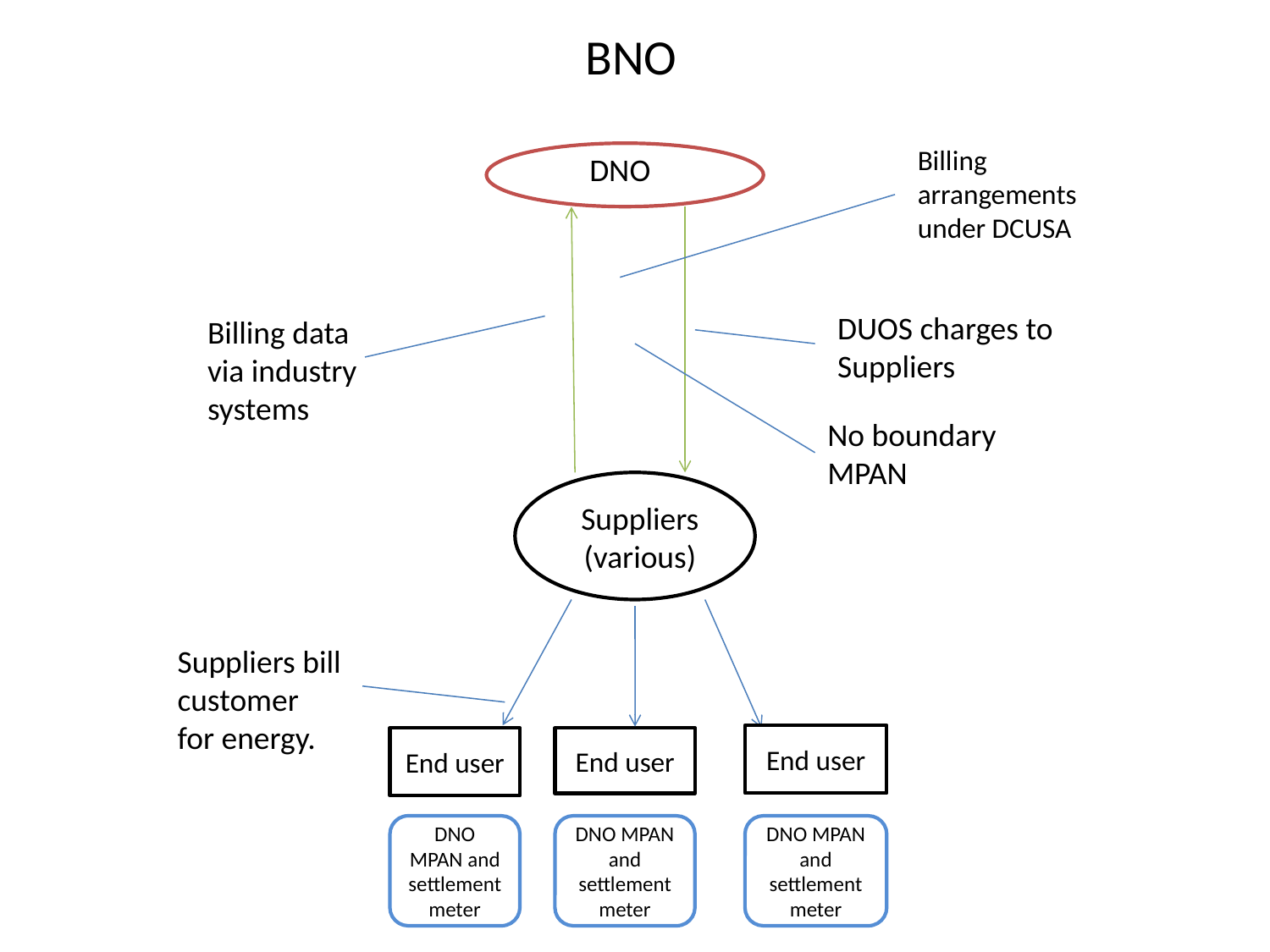

# BNO
Billing arrangements under DCUSA
DNO

DUOS charges to Suppliers
Billing data via industry systems
No boundary MPAN

Suppliers (various)
Suppliers bill customer for energy.
End user
End user
End user
DNO MPAN and settlement meter
DNO MPAN and settlement meter
DNO MPAN and settlement meter